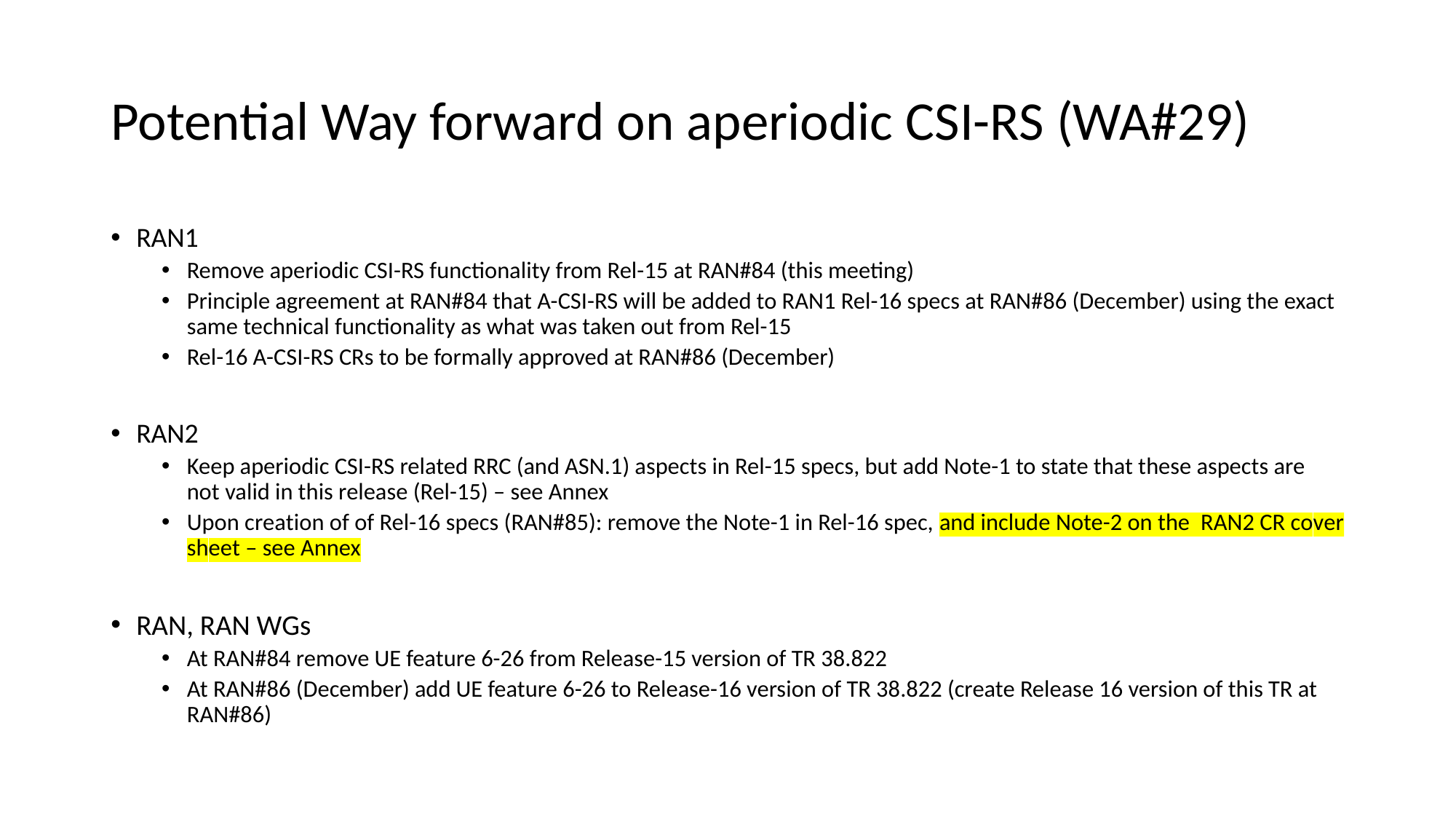

# Potential Way forward on aperiodic CSI-RS (WA#29)
RAN1
Remove aperiodic CSI-RS functionality from Rel-15 at RAN#84 (this meeting)
Principle agreement at RAN#84 that A-CSI-RS will be added to RAN1 Rel-16 specs at RAN#86 (December) using the exact same technical functionality as what was taken out from Rel-15
Rel-16 A-CSI-RS CRs to be formally approved at RAN#86 (December)

RAN2
Keep aperiodic CSI-RS related RRC (and ASN.1) aspects in Rel-15 specs, but add Note-1 to state that these aspects are not valid in this release (Rel-15) – see Annex
Upon creation of of Rel-16 specs (RAN#85): remove the Note-1 in Rel-16 spec, and include Note-2 on the  RAN2 CR cover sheet – see Annex

RAN, RAN WGs
At RAN#84 remove UE feature 6-26 from Release-15 version of TR 38.822
At RAN#86 (December) add UE feature 6-26 to Release-16 version of TR 38.822 (create Release 16 version of this TR at RAN#86)